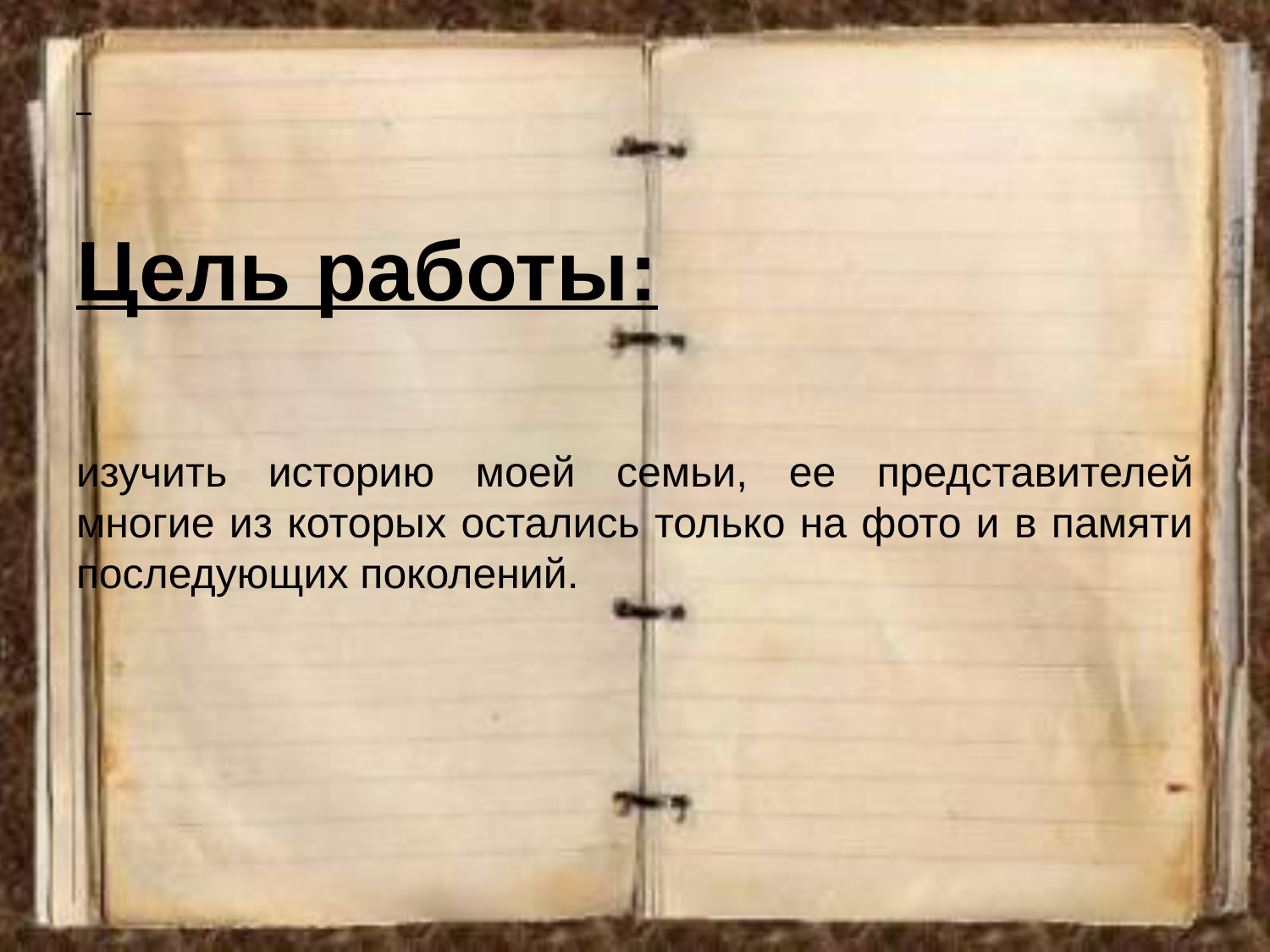

#

Цель работы:

изучить историю моей семьи, ее представителей многие из которых остались только на фото и в памяти последующих поколений.